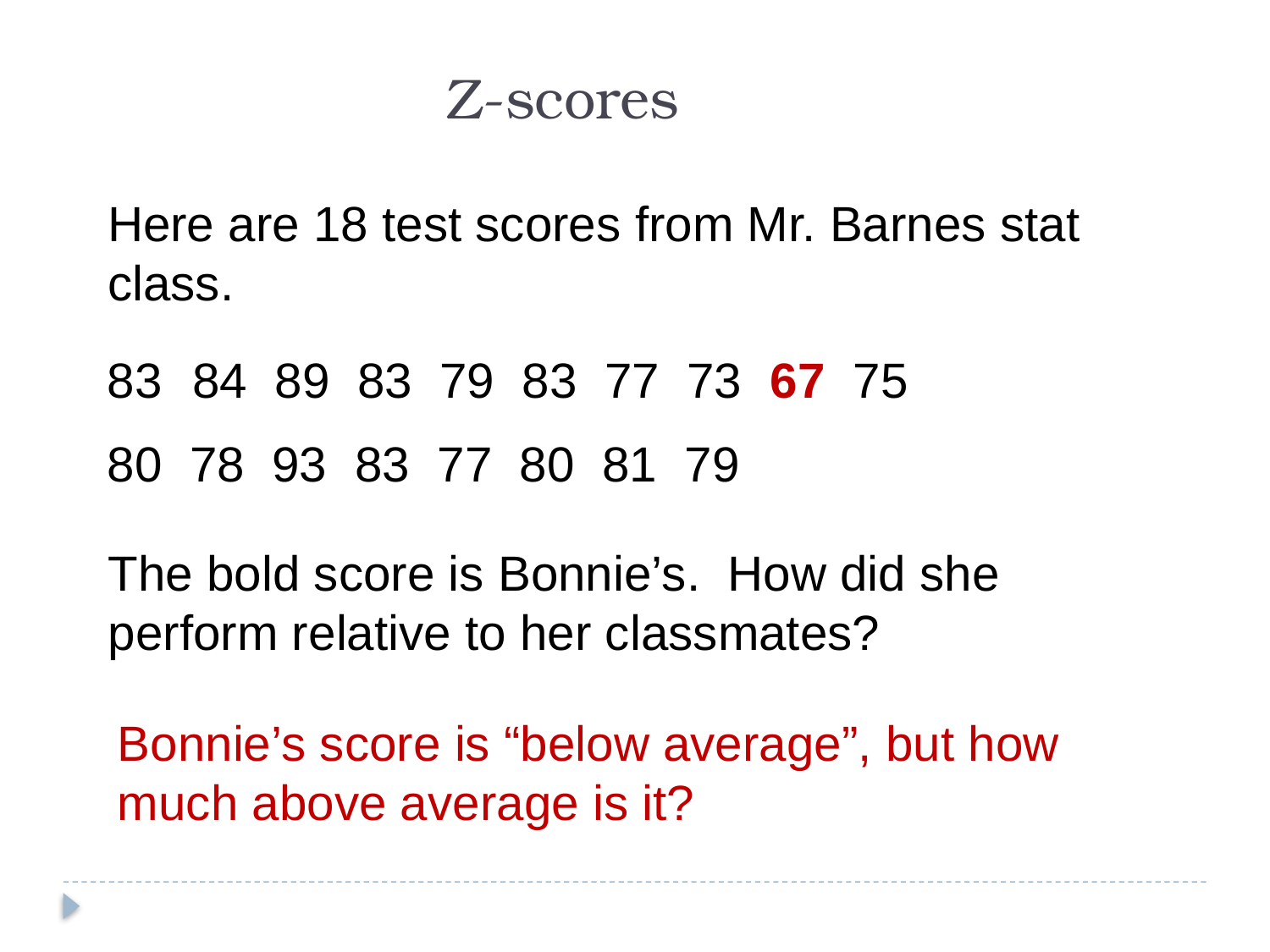

Z-scores
Here are 18 test scores from Mr. Barnes stat class.
 84  89  83  79  83  77  73  67  75
80  78  93  83  77  80  81  79

The bold score is Bonnie’s.  How did she perform relative to her classmates?
Bonnie’s score is “below average”, but how much above average is it?